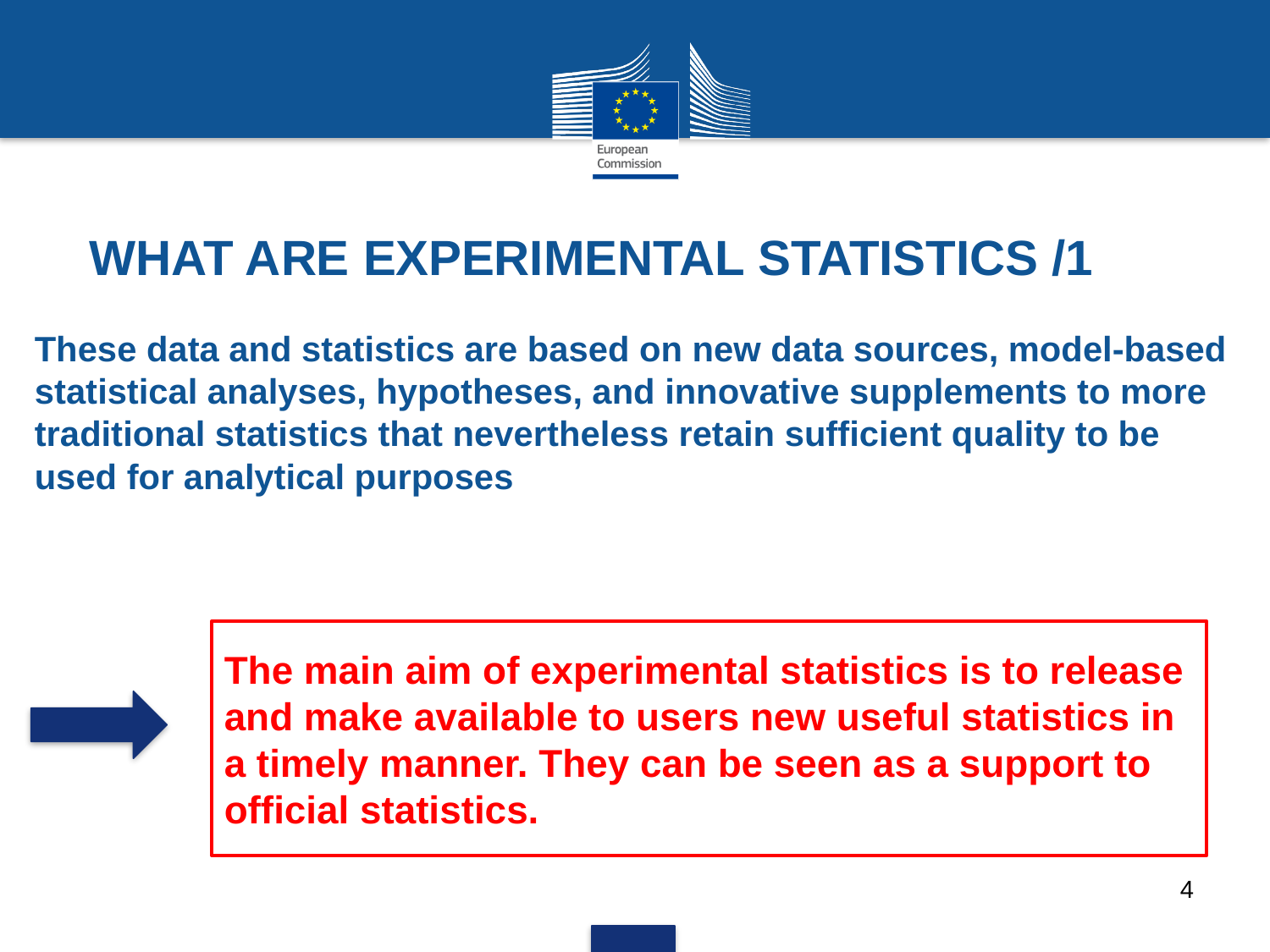

# WHAT ARE EXPERIMENTAL STATISTICS /1
These data and statistics are based on new data sources, model-based statistical analyses, hypotheses, and innovative supplements to more traditional statistics that nevertheless retain sufficient quality to be used for analytical purposes

The main aim of experimental statistics is to release and make available to users new useful statistics in a timely manner. They can be seen as a support to official statistics.

4